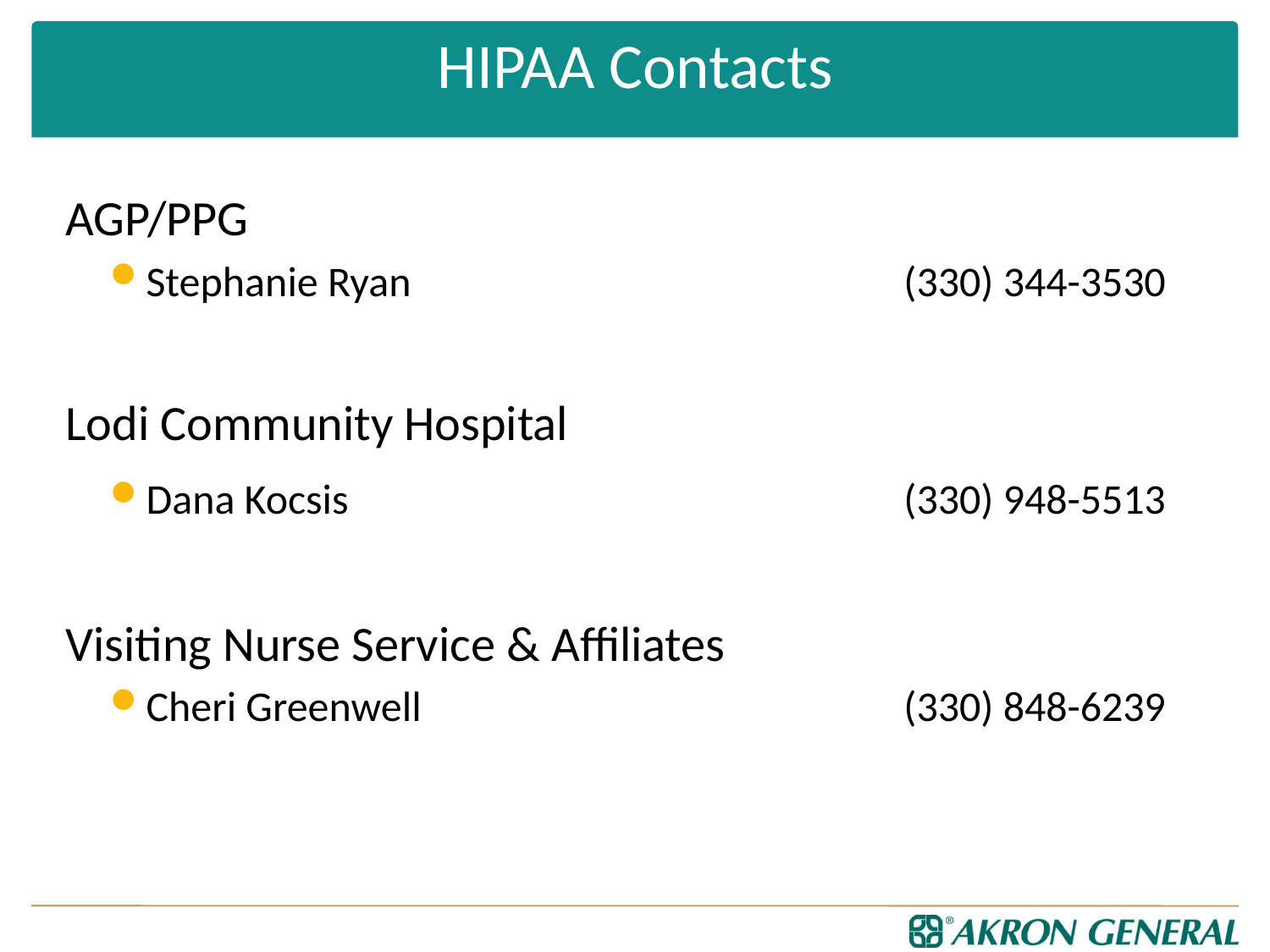

# HIPAA Contacts
AGP/PPG
Stephanie Ryan  	          			(330) 344-3530

Lodi Community Hospital
Dana Kocsis      				(330) 948-5513

Visiting Nurse Service & Affiliates
Cheri Greenwell 				(330) 848-6239